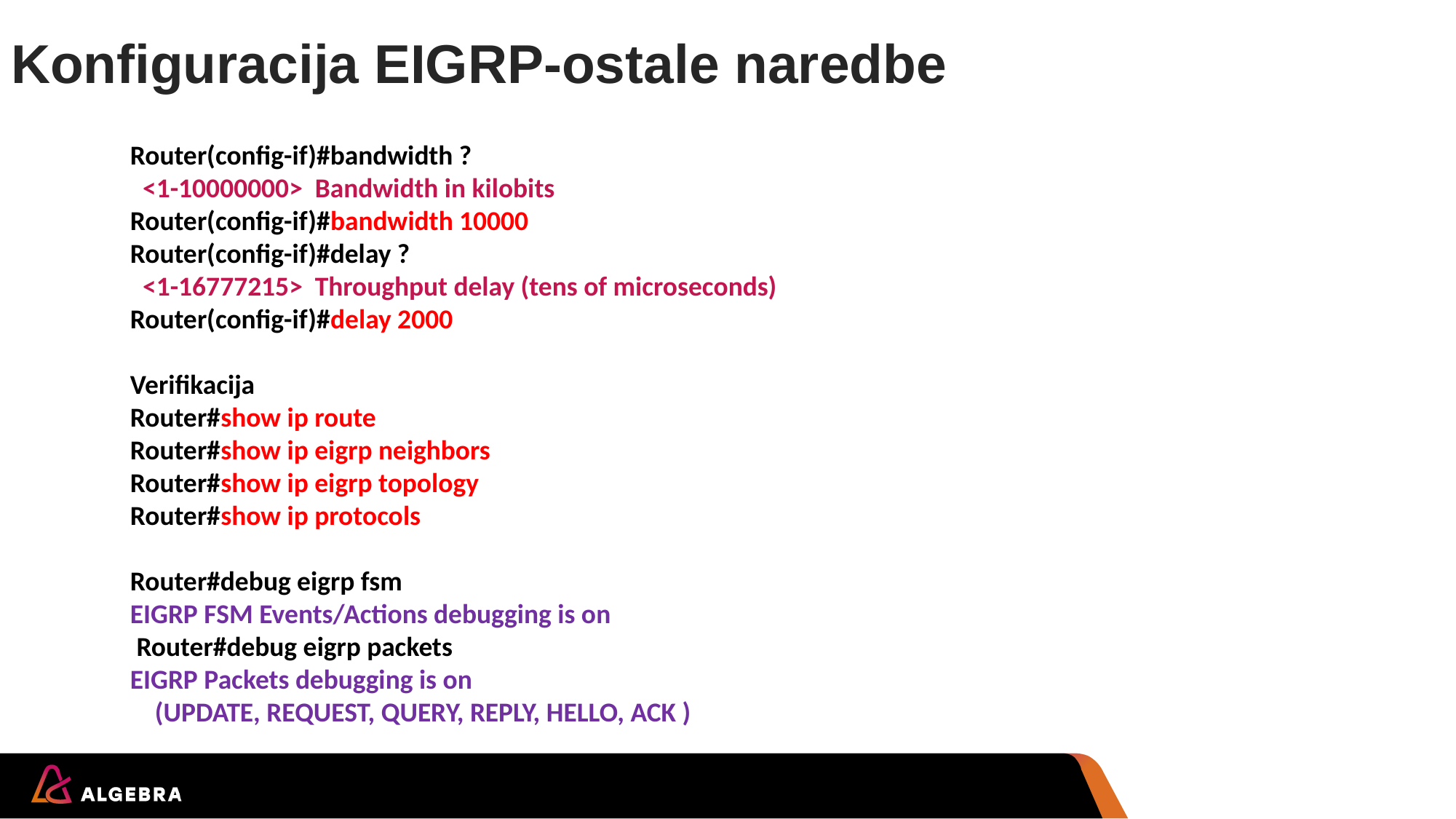

# Konfiguracija EIGRP-ostale naredbe
Router(config-if)#bandwidth ?
  <1-10000000>  Bandwidth in kilobits
Router(config-if)#bandwidth 10000
Router(config-if)#delay ?
  <1-16777215>  Throughput delay (tens of microseconds)
Router(config-if)#delay 2000

Verifikacija
Router#show ip route
Router#show ip eigrp neighbors
Router#show ip eigrp topology
Router#show ip protocols

Router#debug eigrp fsm
EIGRP FSM Events/Actions debugging is on
 Router#debug eigrp packets
EIGRP Packets debugging is on
    (UPDATE, REQUEST, QUERY, REPLY, HELLO, ACK )